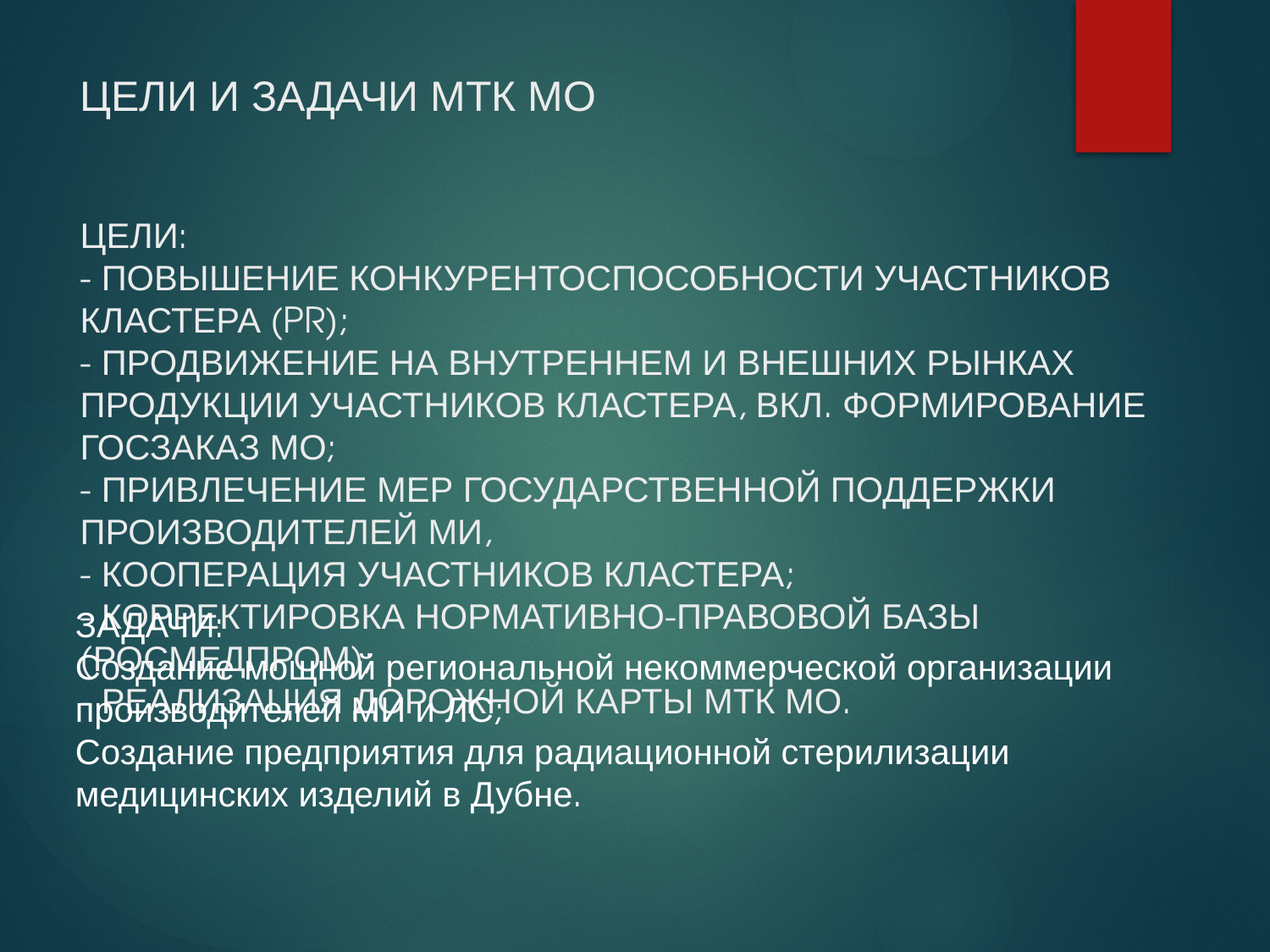

# ЦЕЛИ И ЗАДАЧИ МТК МО
ЦЕЛИ:
- Повышение конкурентоспособности участников кластера (PR);
- Продвижение на внутреннем и внешних рынках продукции участников кластера, вкл. формирование Госзаказ МО;
- Привлечение мер государственной поддержки производителей МИ,
- Кооперация участников кластера;
- Корректировка нормативно-правовой базы (Росмедпром);
- Реализация дорожной карты МТК МО.
ЗАДАЧИ:
Создание мощной региональной некоммерческой организации производителей МИ и ЛС;
Создание предприятия для радиационной стерилизации медицинских изделий в Дубне.